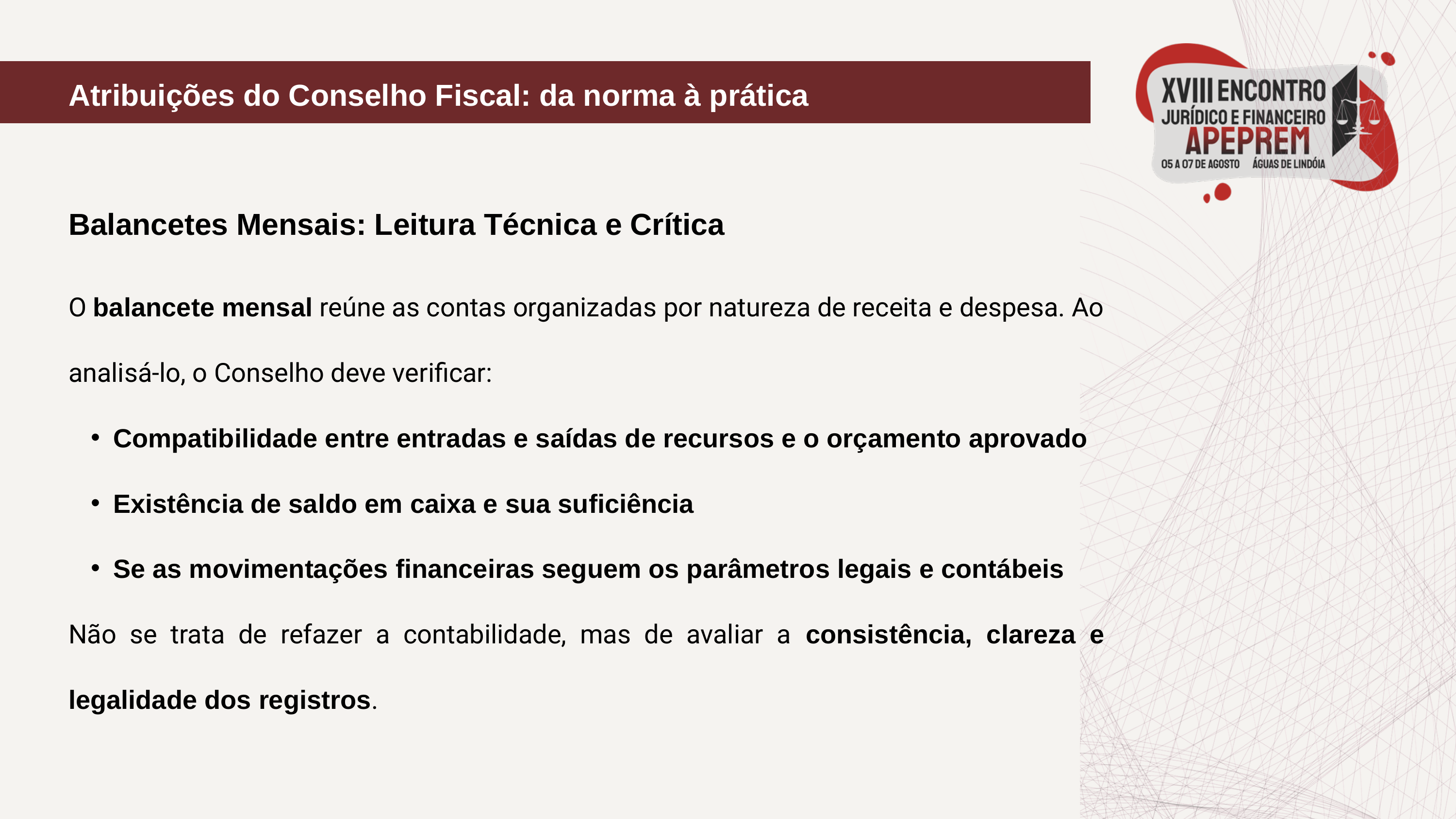

Atribuições do Conselho Fiscal: da norma à prática
Balancetes Mensais: Leitura Técnica e Crítica
O balancete mensal reúne as contas organizadas por natureza de receita e despesa. Ao analisá-lo, o Conselho deve verificar:
Compatibilidade entre entradas e saídas de recursos e o orçamento aprovado
Existência de saldo em caixa e sua suficiência
Se as movimentações financeiras seguem os parâmetros legais e contábeis
Não se trata de refazer a contabilidade, mas de avaliar a consistência, clareza e legalidade dos registros.